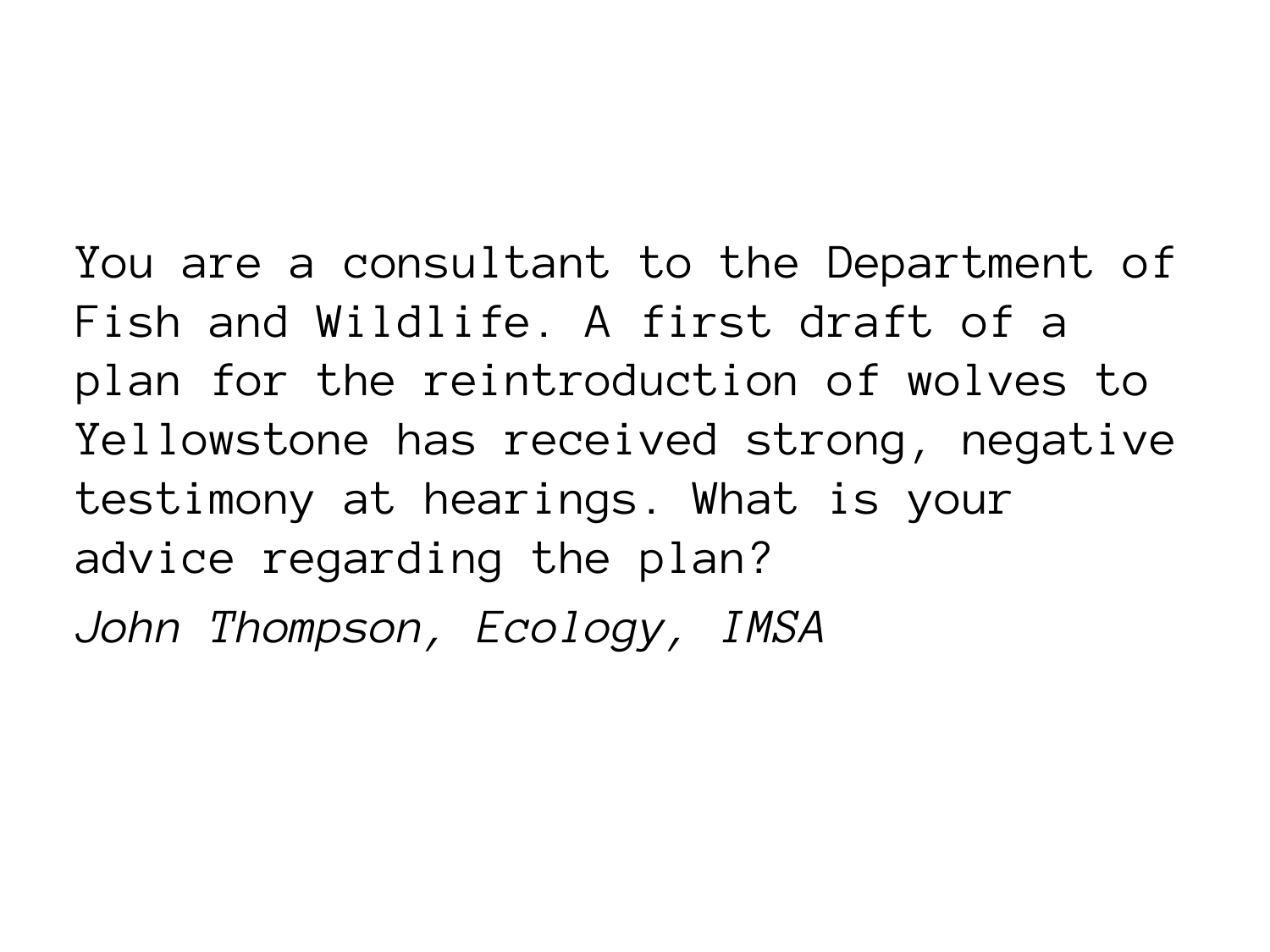

You are a consultant to the Department of Fish and Wildlife. A first draft of a plan for the reintroduction of wolves to Yellowstone has received strong, negative testimony at hearings. What is your advice regarding the plan?
John Thompson, Ecology, IMSA